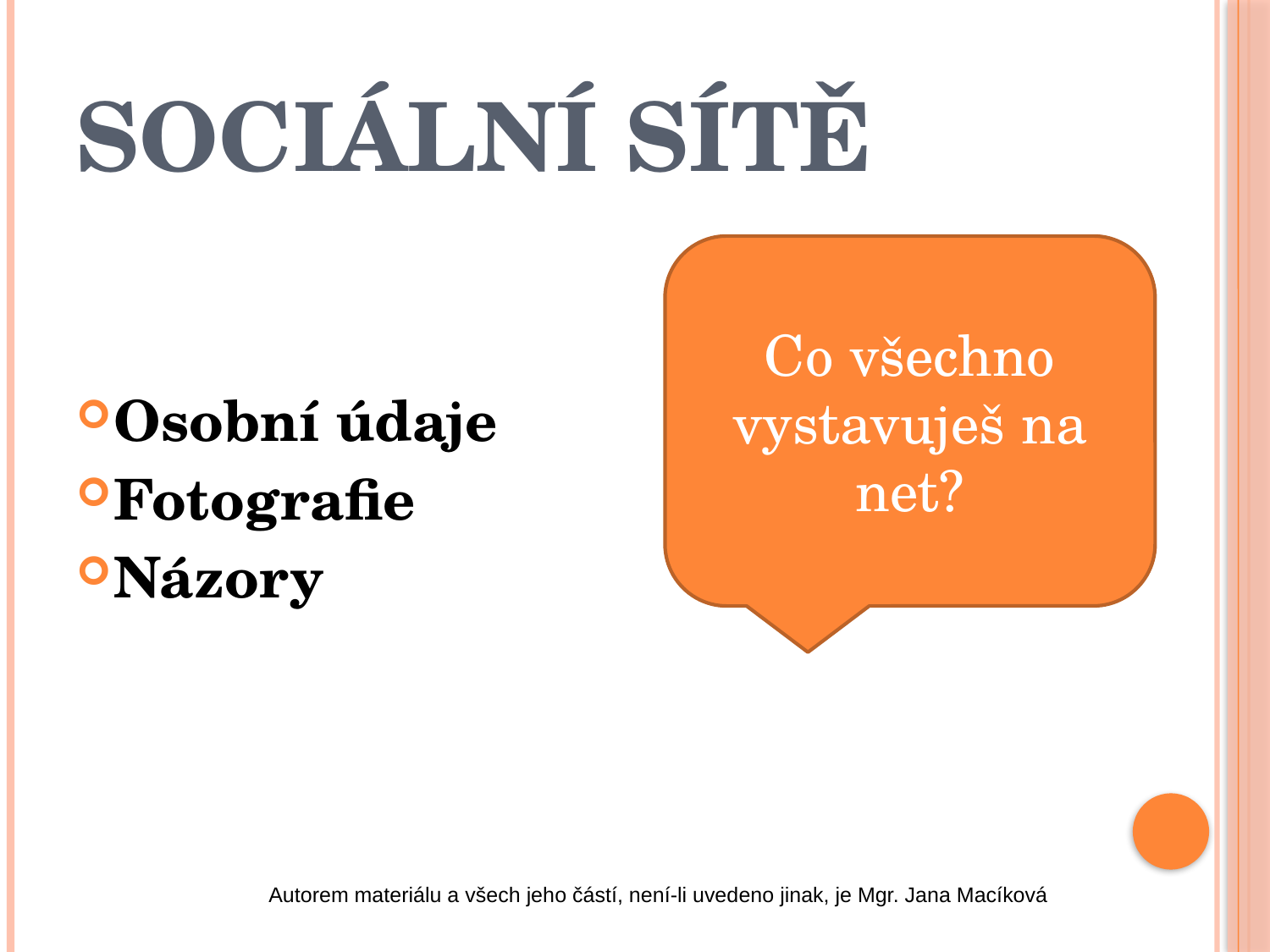

# Sociální sítě

Osobní údaje
Fotografie
Názory

Co všechno vystavuješ na net?
Autorem materiálu a všech jeho částí, není-li uvedeno jinak, je Mgr. Jana Macíková